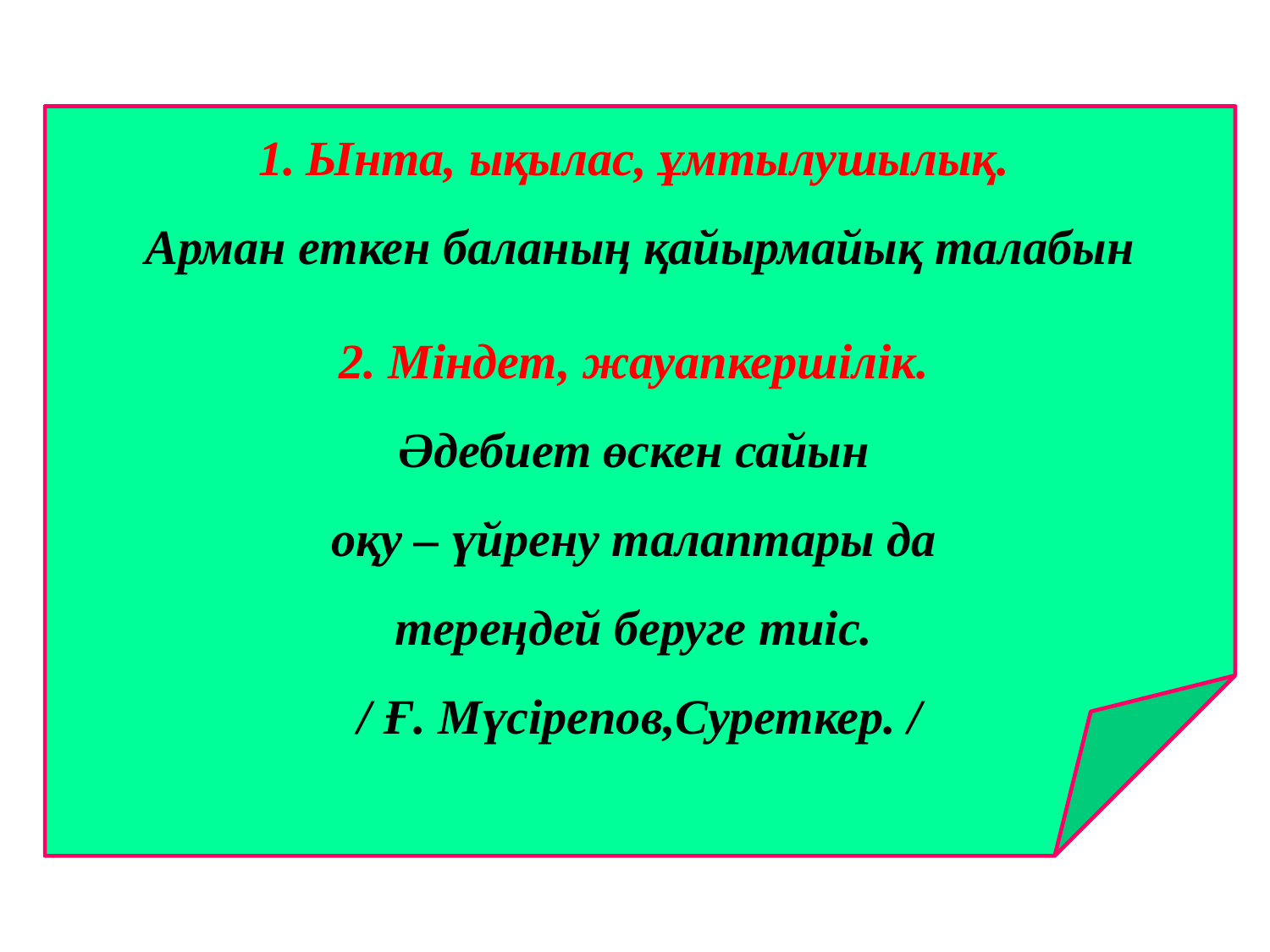

Ынта, ықылас, ұмтылушылық.
Арман еткен баланың қайырмайық талабын

2. Міндет, жауапкершілік.
Әдебиет өскен сайын
оқу – үйрену талаптары да
тереңдей беруге тиіс.
/ Ғ. Мүсірепов,Суреткер. /